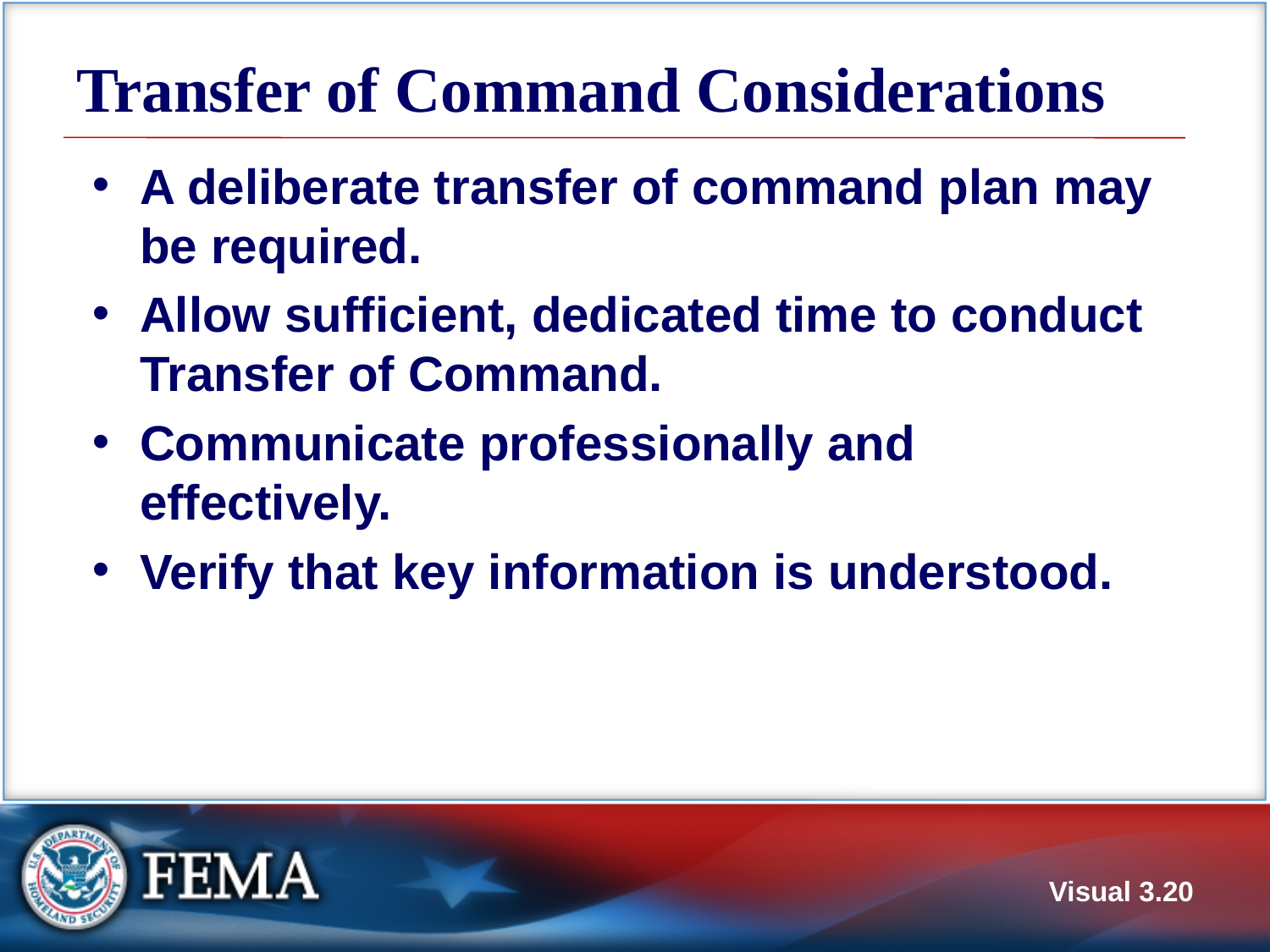

# Transfer of Command Considerations
A deliberate transfer of command plan may be required.
Allow sufficient, dedicated time to conduct Transfer of Command.
Communicate professionally and effectively.
Verify that key information is understood.
Visual 3.20